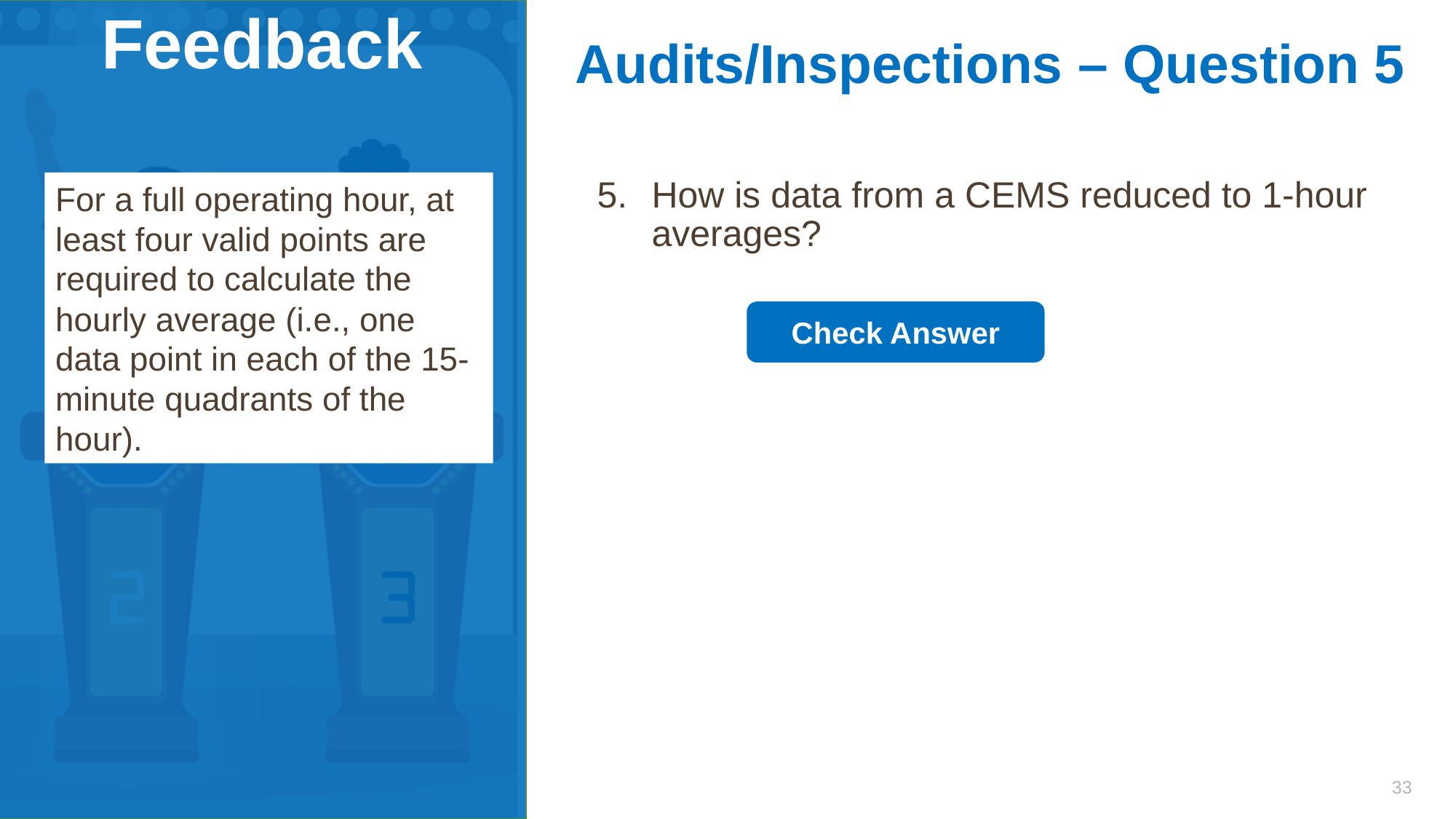

Audits/Inspections – Question 5
How is data from a CEMS reduced to 1-hour averages?

For a full operating hour, at least four valid points are required to calculate the hourly average (i.e., one data point in each of the 15-minute quadrants of the hour).
Check Answer
33